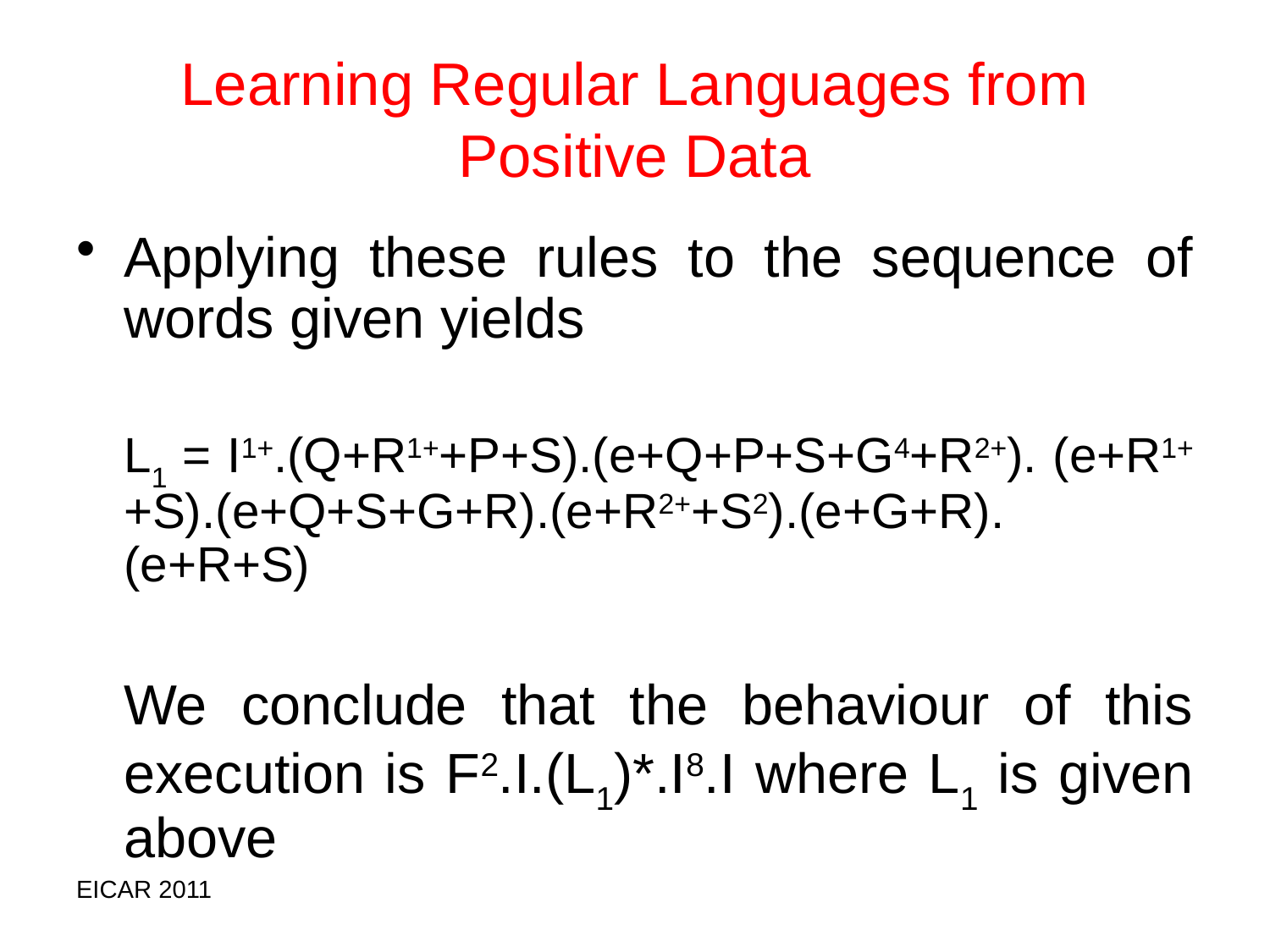

# Learning Regular Languages from Positive Data
Applying these rules to the sequence of words given yields

	L1 = I1+.(Q+R1++P+S).(e+Q+P+S+G4+R2+). (e+R1++S).(e+Q+S+G+R).(e+R2++S2).(e+G+R). (e+R+S)

	We conclude that the behaviour of this execution is F2.I.(L1)*.I8.I where L1 is given above
EICAR 2011